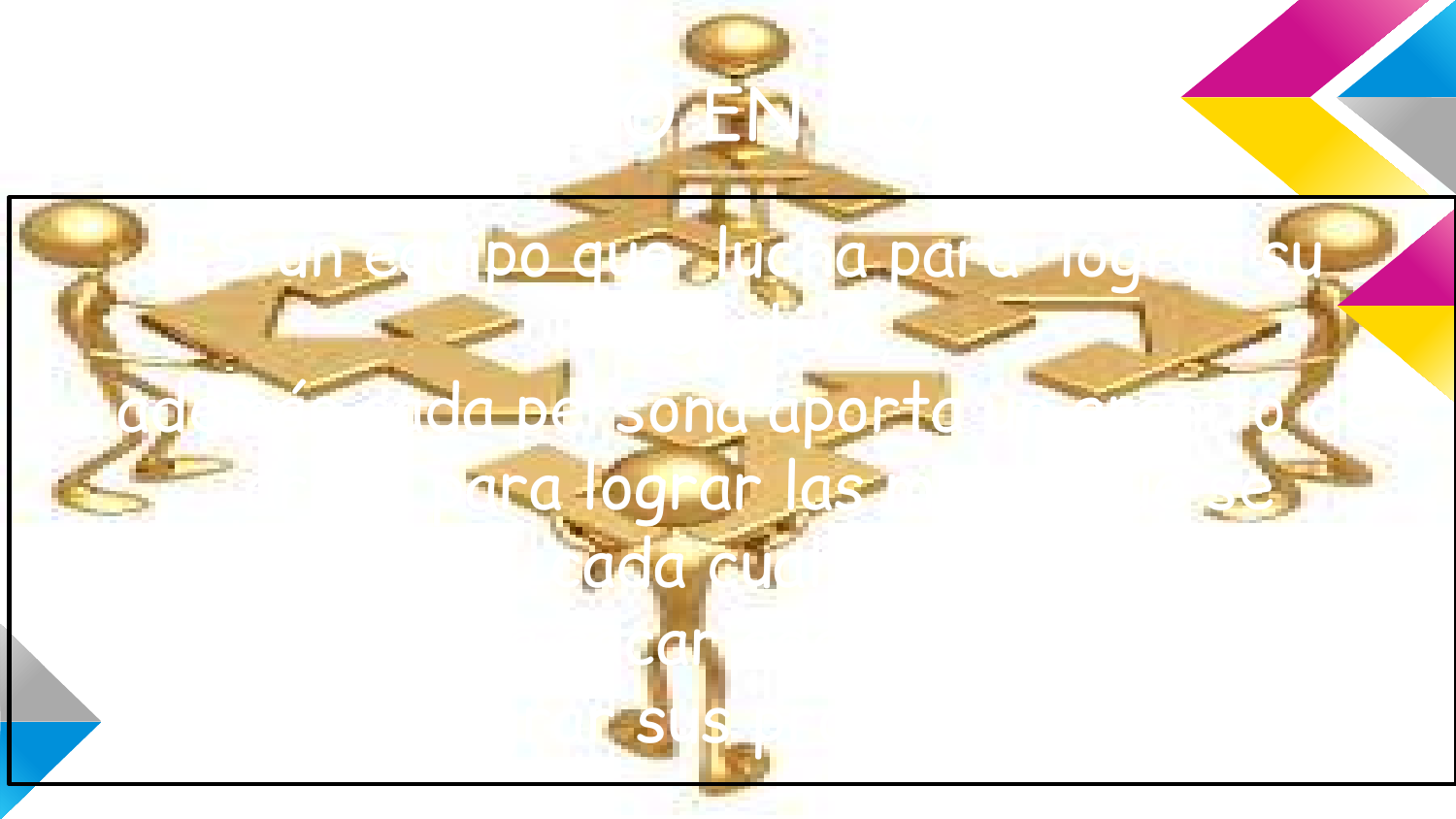

# TRABAJO EN EQUIPO
ES un equipo que  lucha para  lograr su objetivo,
además cada persona aporta un granito de arena para lograr las metas que se proponen,y  cada cual lucha por  lo que quieren para sacar adelante el equipo y  lograr sus propósitos